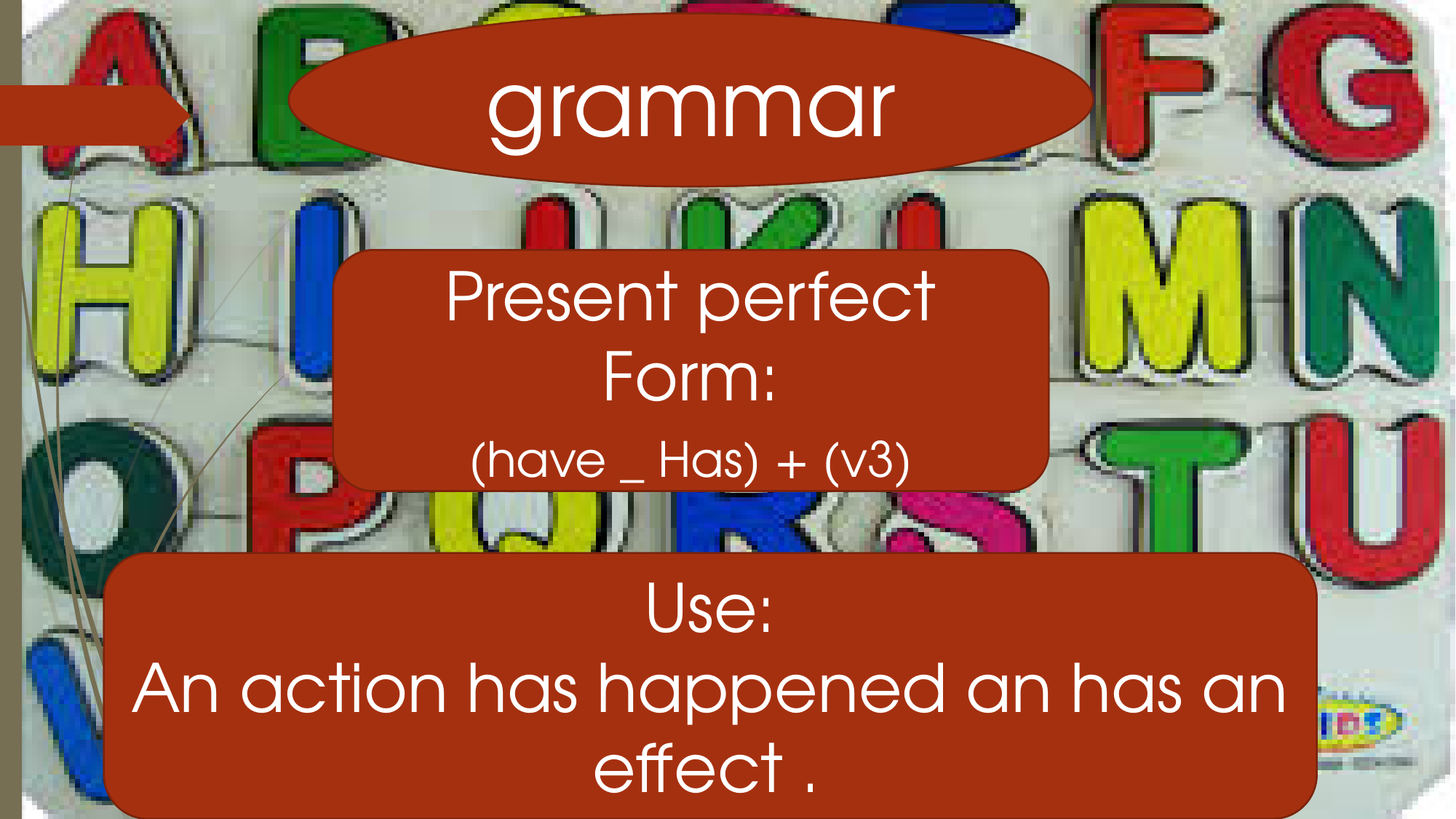

grammar
#
Present perfect
Form:

(have _ Has) + (v3)

Use:
An action has happened an has an effect .